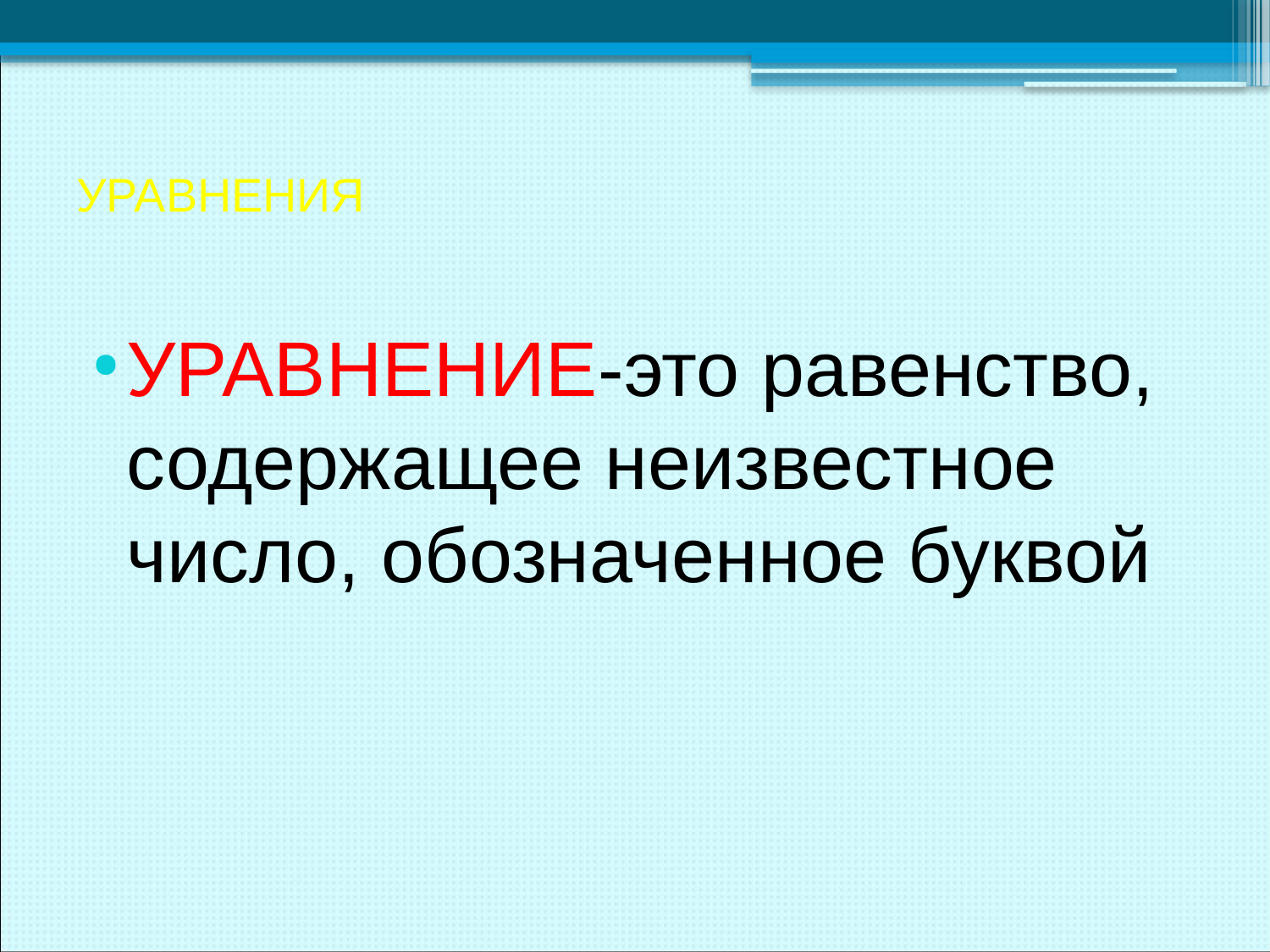

# УРАВНЕНИЯ
УРАВНЕНИЕ-это равенство, содержащее неизвестное число, обозначенное буквой